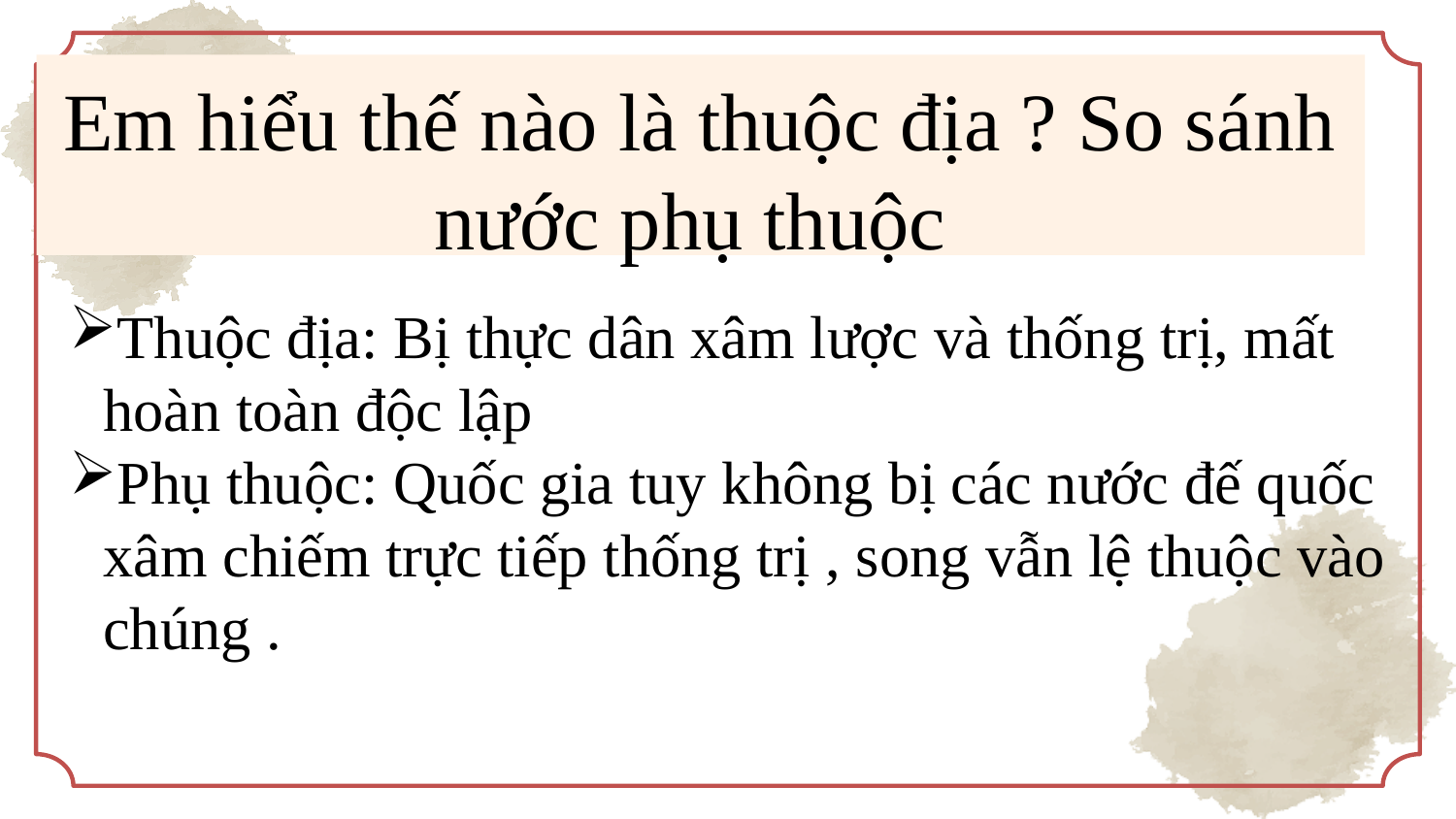

# Em hiểu thế nào là thuộc địa ? So sánh nước phụ thuộc
Thuộc địa: Bị thực dân xâm lược và thống trị, mất hoàn toàn độc lập
Phụ thuộc: Quốc gia tuy không bị các nước đế quốc xâm chiếm trực tiếp thống trị , song vẫn lệ thuộc vào chúng .